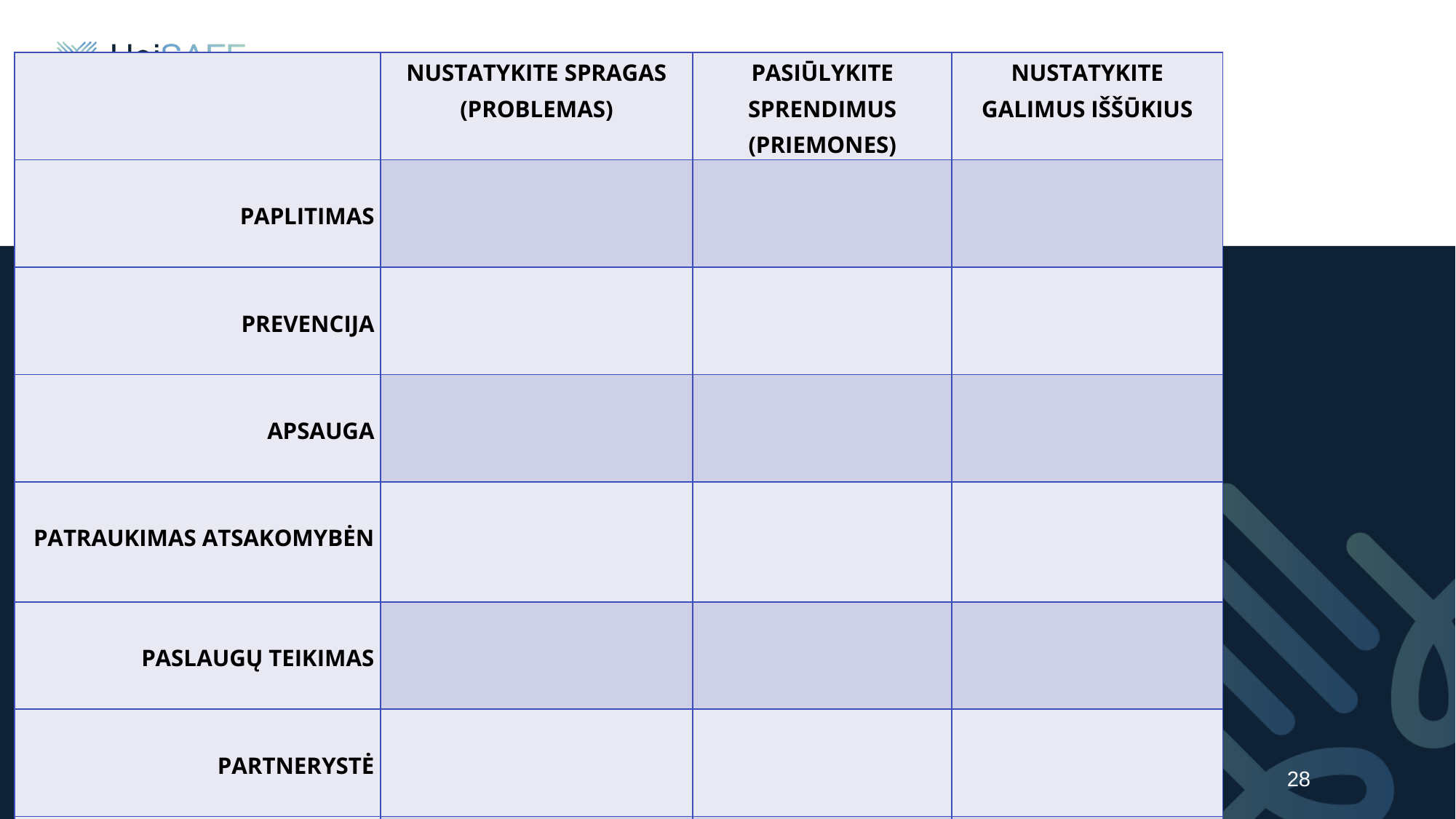

|  | NUSTATYKITE SPRAGAS (PROBLEMAS) | PASIŪLYKITE SPRENDIMUS (PRIEMONES) | NUSTATYKITE GALIMUS IŠŠŪKIUS |
| --- | --- | --- | --- |
| PAPLITIMAS |  |  |  |
| PREVENCIJA |  |  |  |
| APSAUGA |  |  |  |
| PATRAUKIMAS ATSAKOMYBĖN |  |  |  |
| PASLAUGŲ TEIKIMAS |  |  |  |
| PARTNERYSTĖ |  |  |  |
| POLITIKA |  |  |  |
#